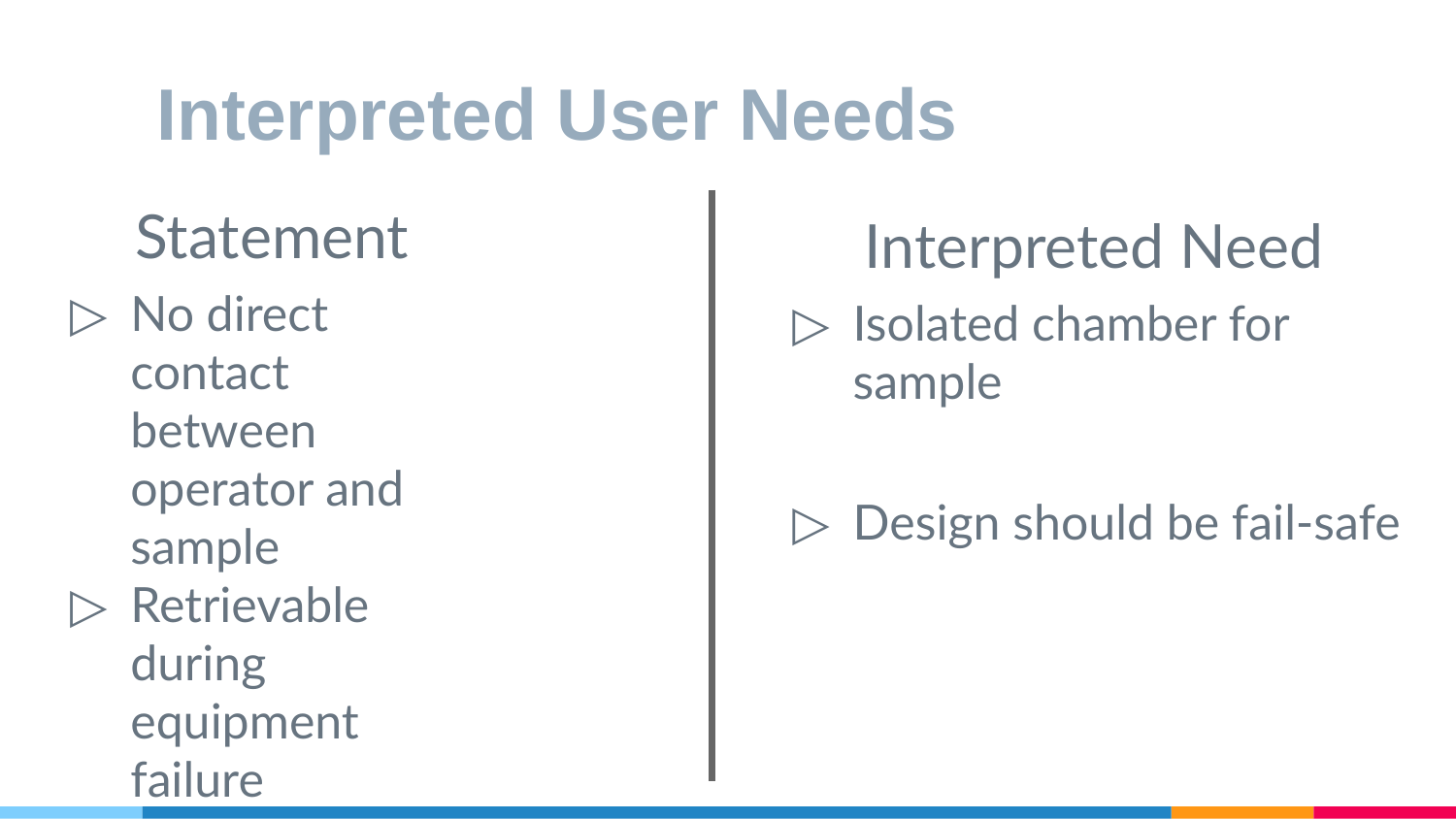

# Interpreted User Needs
Statement
No direct contact between operator and sample
Retrievable during equipment failure
Interpreted Need
Isolated chamber for sample

Design should be fail-safe